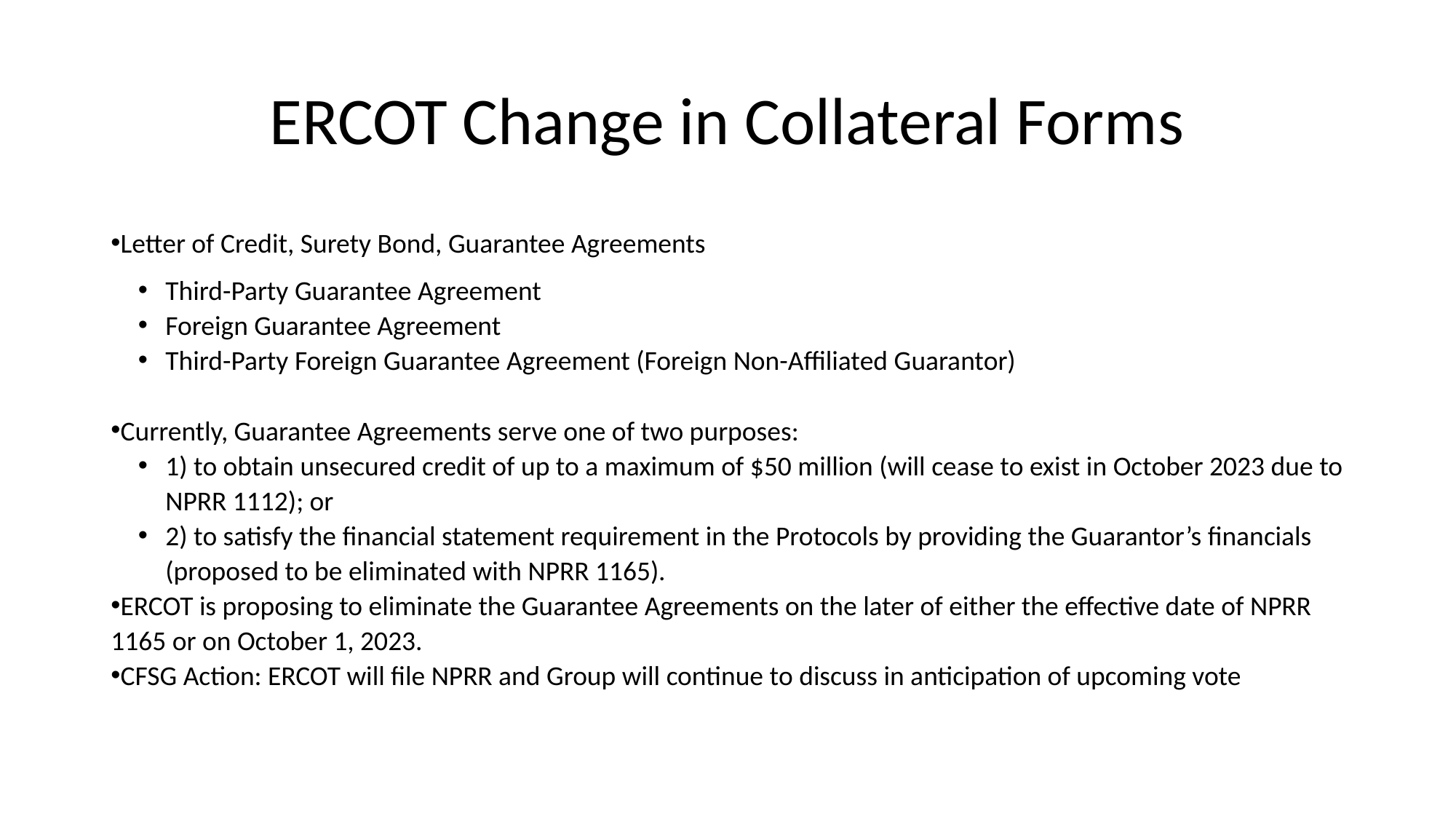

# ERCOT Change in Collateral Forms
Letter of Credit, Surety Bond, Guarantee Agreements
Third-Party Guarantee Agreement
Foreign Guarantee Agreement
Third-Party Foreign Guarantee Agreement (Foreign Non-Affiliated Guarantor)

Currently, Guarantee Agreements serve one of two purposes:
1) to obtain unsecured credit of up to a maximum of $50 million (will cease to exist in October 2023 due to NPRR 1112); or
2) to satisfy the financial statement requirement in the Protocols by providing the Guarantor’s financials (proposed to be eliminated with NPRR 1165).
ERCOT is proposing to eliminate the Guarantee Agreements on the later of either the effective date of NPRR 1165 or on October 1, 2023.
CFSG Action: ERCOT will file NPRR and Group will continue to discuss in anticipation of upcoming vote